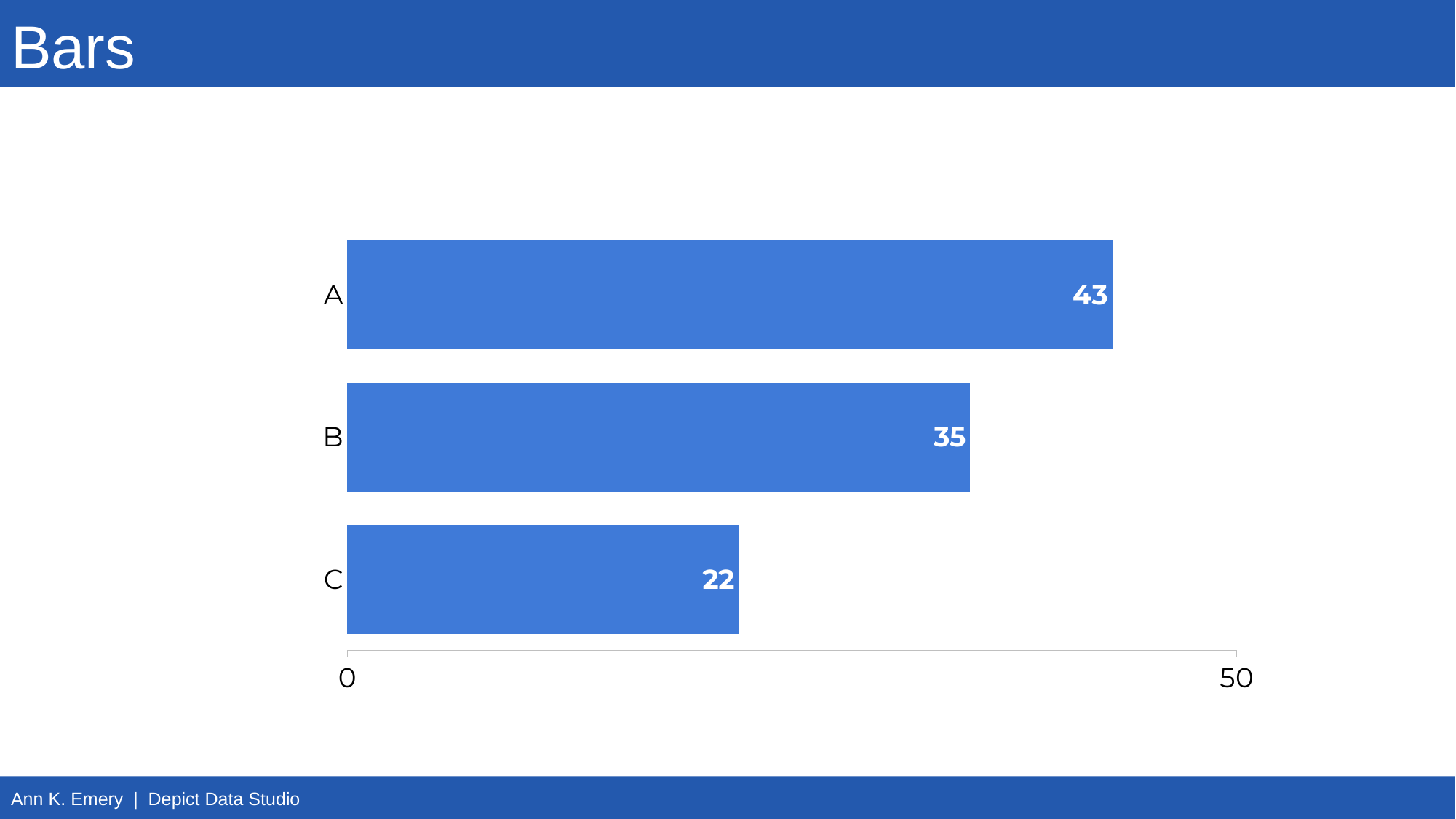

# Bars

### Chart

| Category | Series 1 |
|---|---|
| C | 22.0 |
| B | 35.0 |
| A | 43.0 |
Ann K. Emery  |  Depict Data Studio